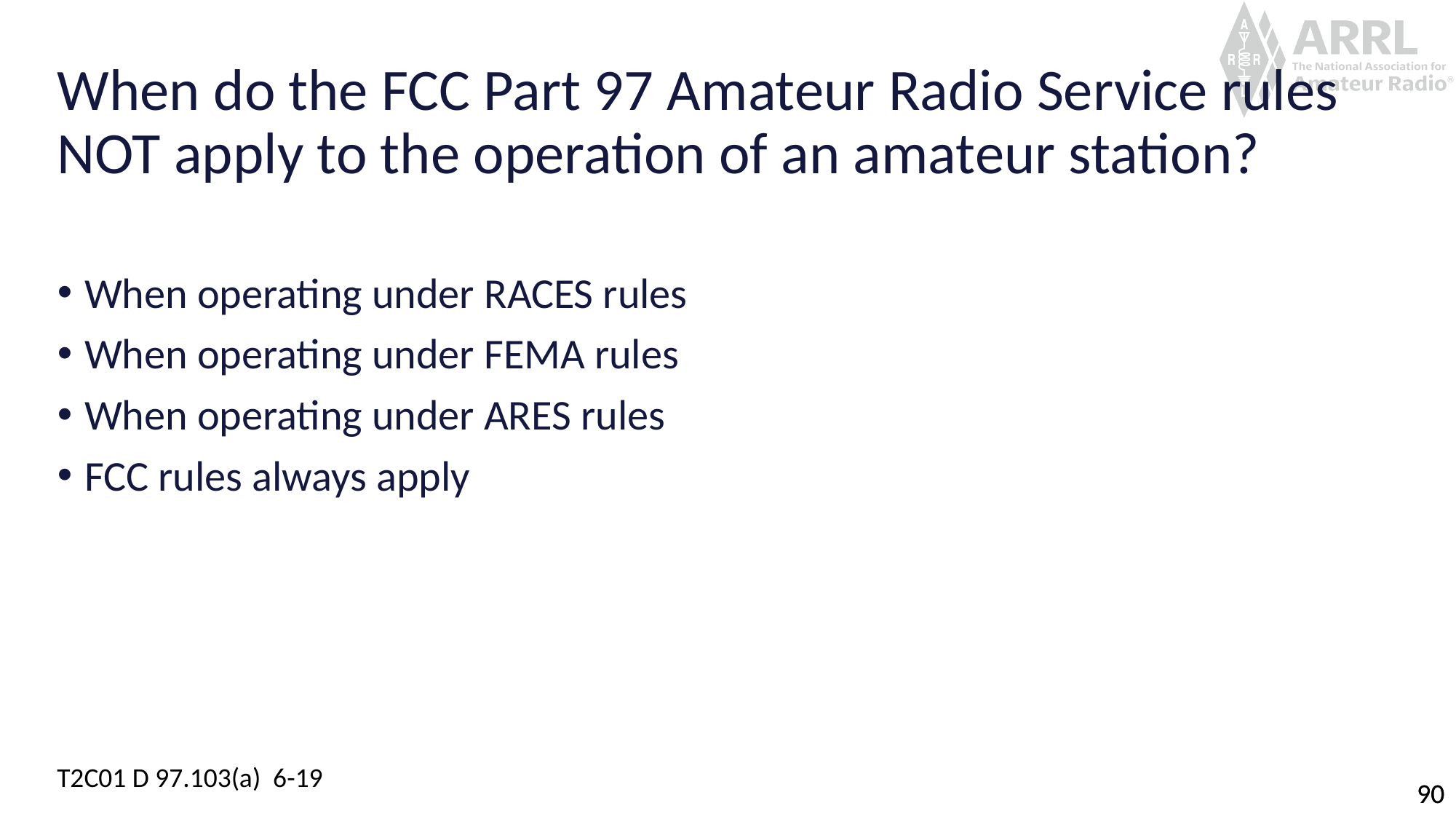

# When do the FCC Part 97 Amateur Radio Service rules NOT apply to the operation of an amateur station?
When operating under RACES rules
When operating under FEMA rules
When operating under ARES rules
FCC rules always apply
T2C01 D 97.103(a)  6-19